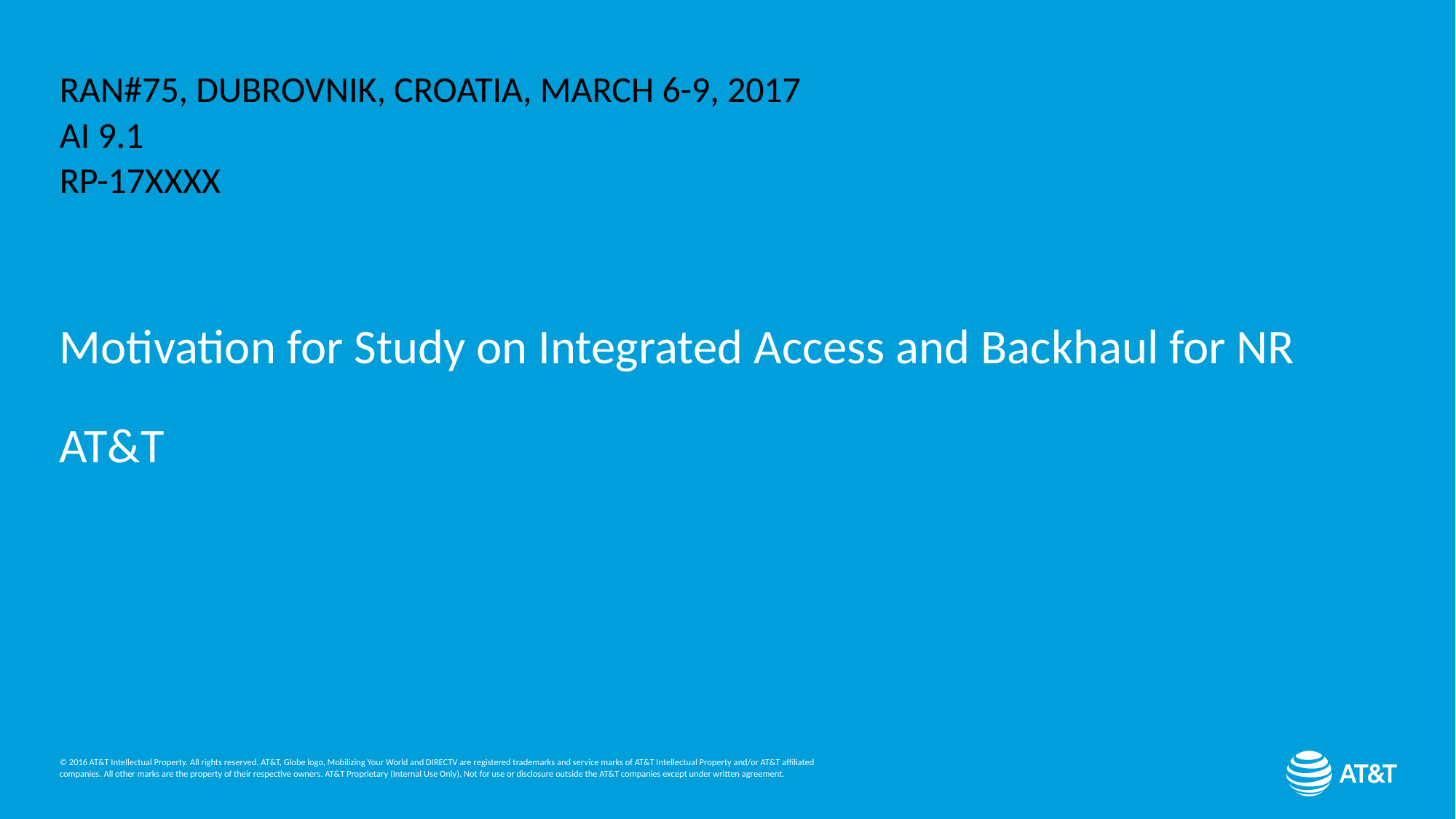

RAN#75, DUBROVNIK, CROATIA, MARCH 6-9, 2017
AI 9.1
RP-17XXXX
# Motivation for Study on Integrated Access and Backhaul for NR
AT&T